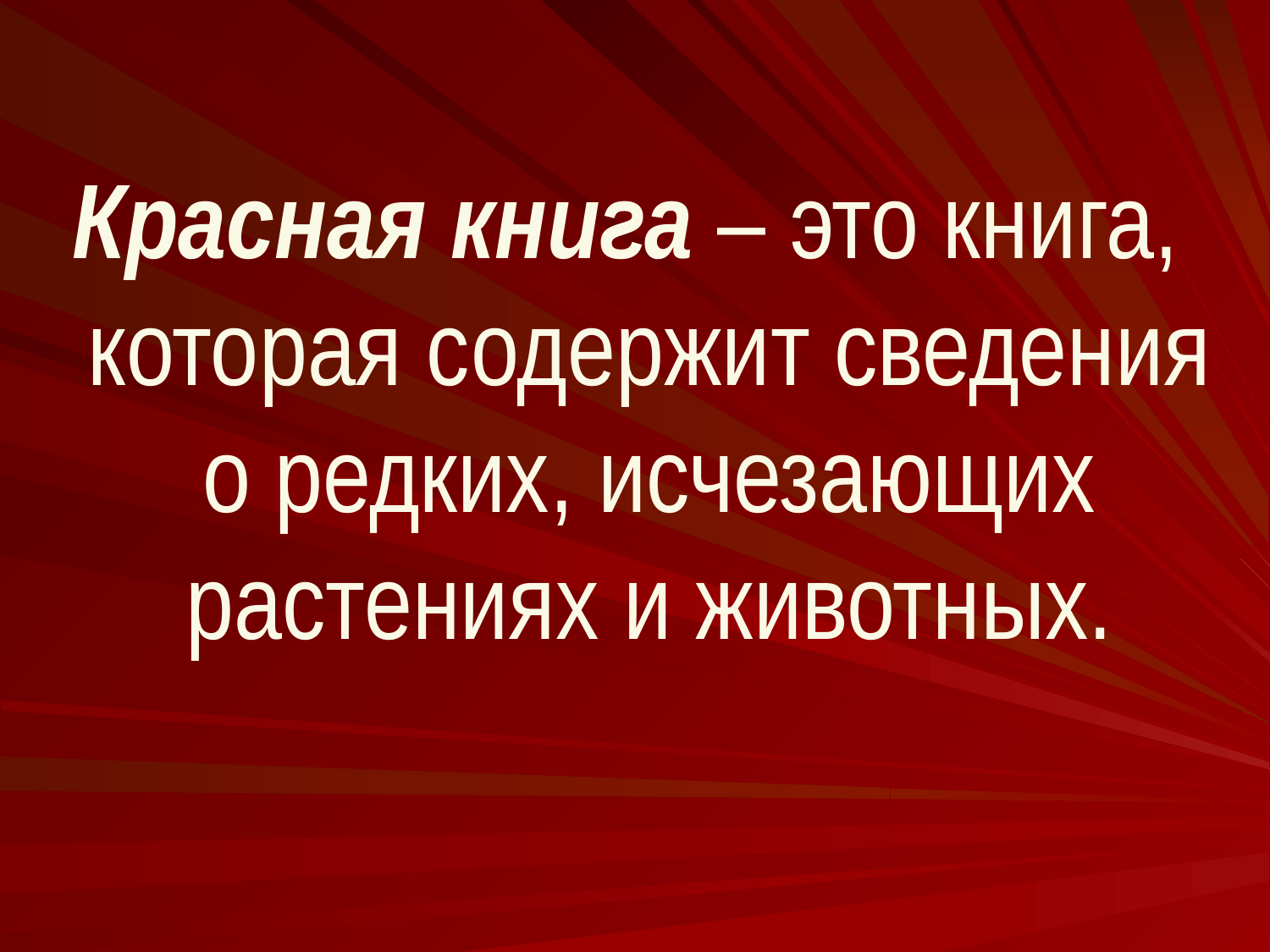

Красная книга – это книга, которая содержит сведения о редких, исчезающих растениях и животных.